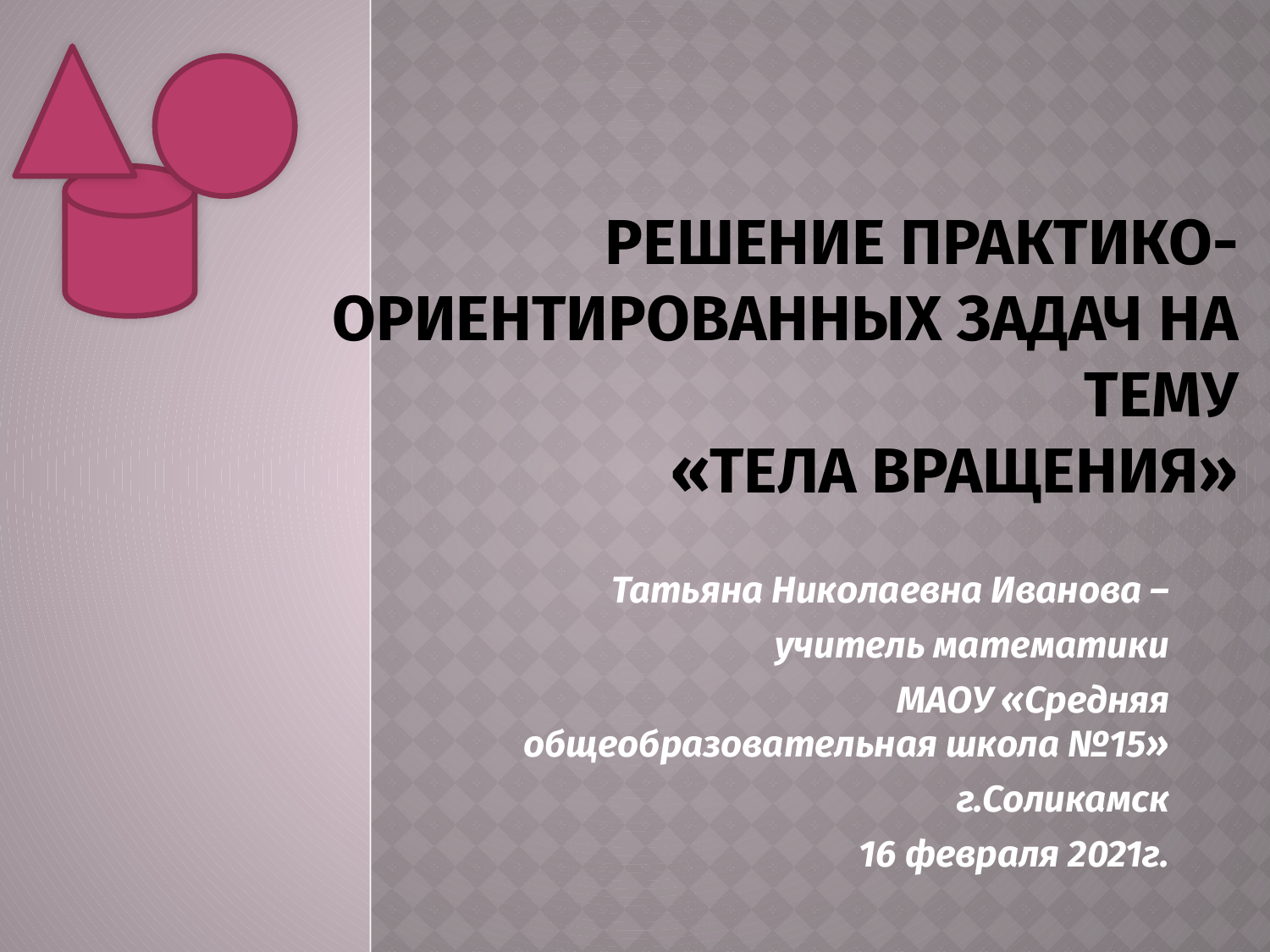

# Решение практико-ориентированных задач на тему «Тела вращения»

Татьяна Николаевна Иванова –
 учитель математики
 МАОУ «Средняя общеобразовательная школа №15»
г.Соликамск
16 февраля 2021г.